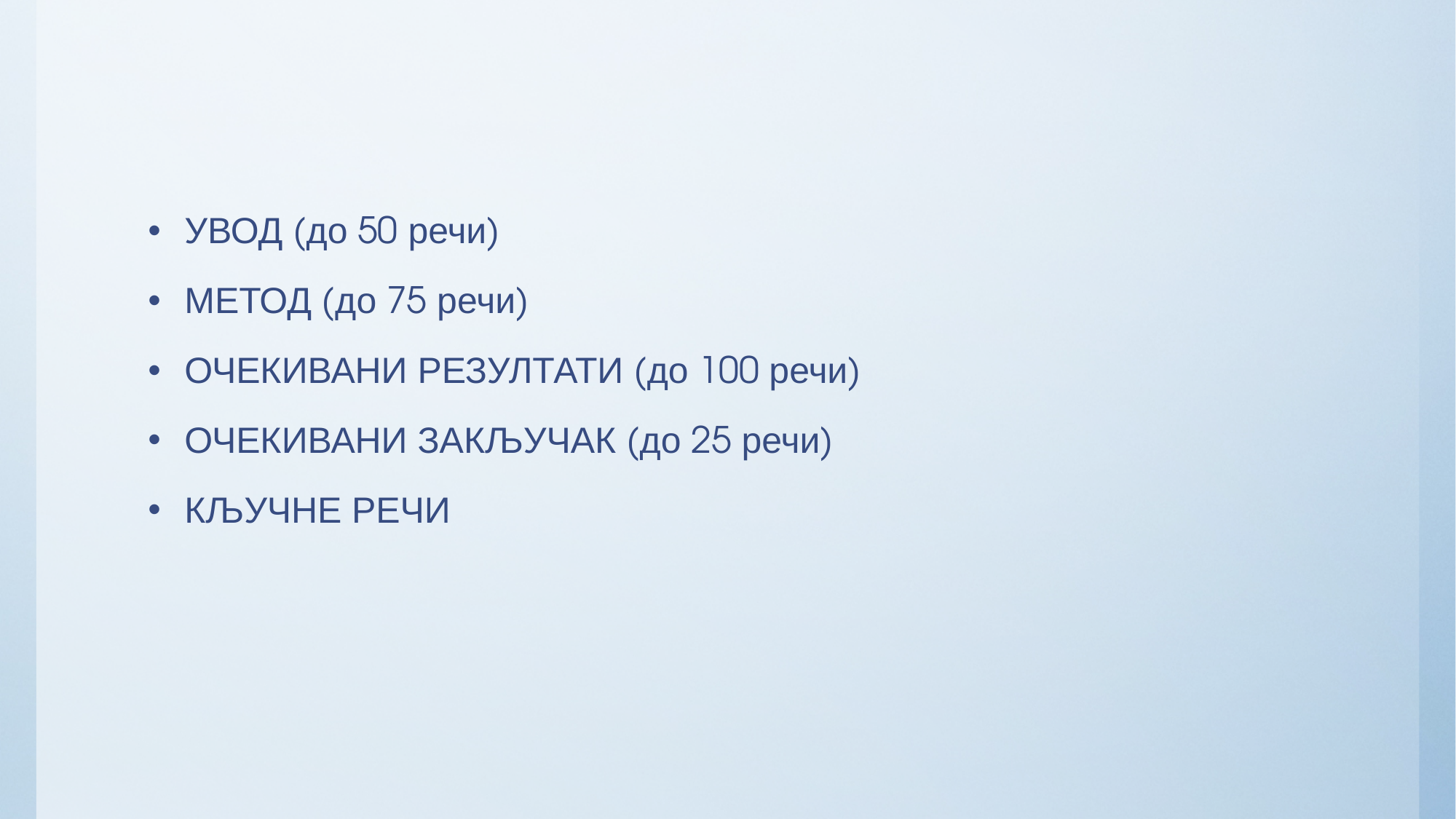

#
УВОД (до 50 речи)
МЕТОД (до 75 речи)
ОЧЕКИВАНИ РЕЗУЛТАТИ (до 100 речи)
ОЧЕКИВАНИ ЗАКЉУЧАК (до 25 речи)
КЉУЧНЕ РЕЧИ